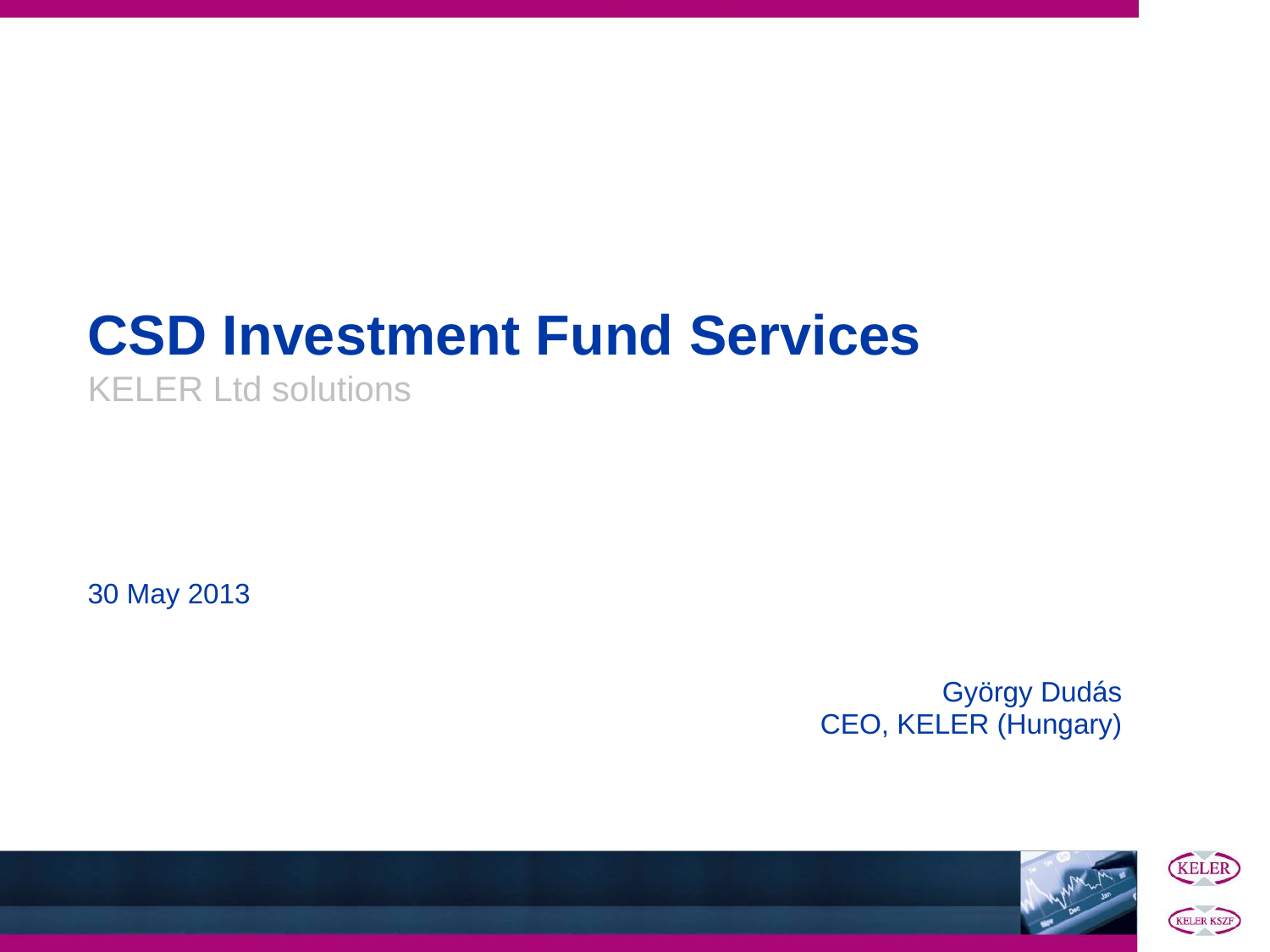

# CSD Investment Fund Services KELER Ltd solutions
30 May 2013

György Dudás
CEO, KELER (Hungary)